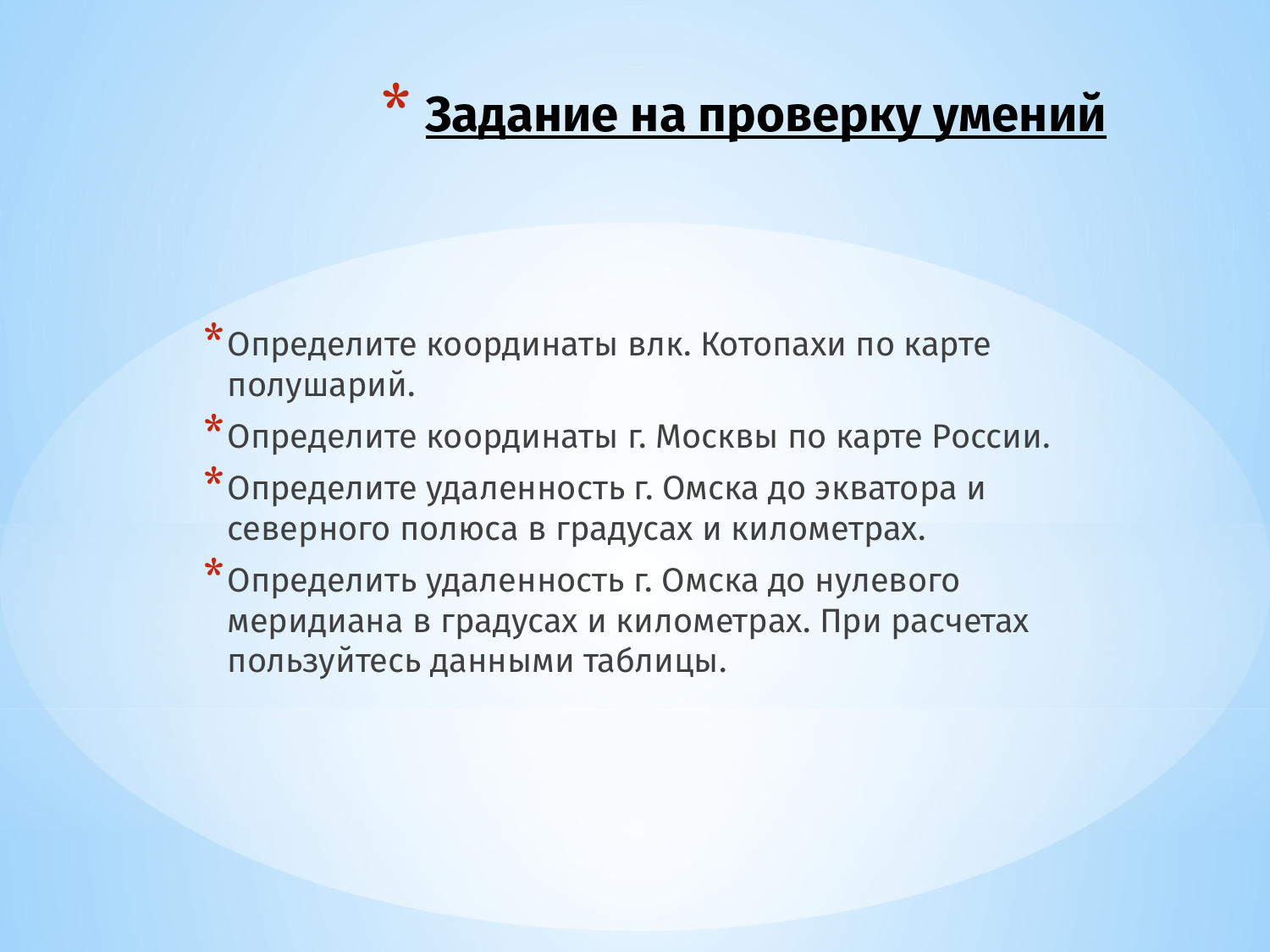

# Задание на проверку умений
Определите координаты влк. Котопахи по карте полушарий.
Определите координаты г. Москвы по карте России.
Определите удаленность г. Омска до экватора и северного полюса в градусах и километрах.
Определить удаленность г. Омска до нулевого меридиана в градусах и километрах. При расчетах пользуйтесь данными таблицы.